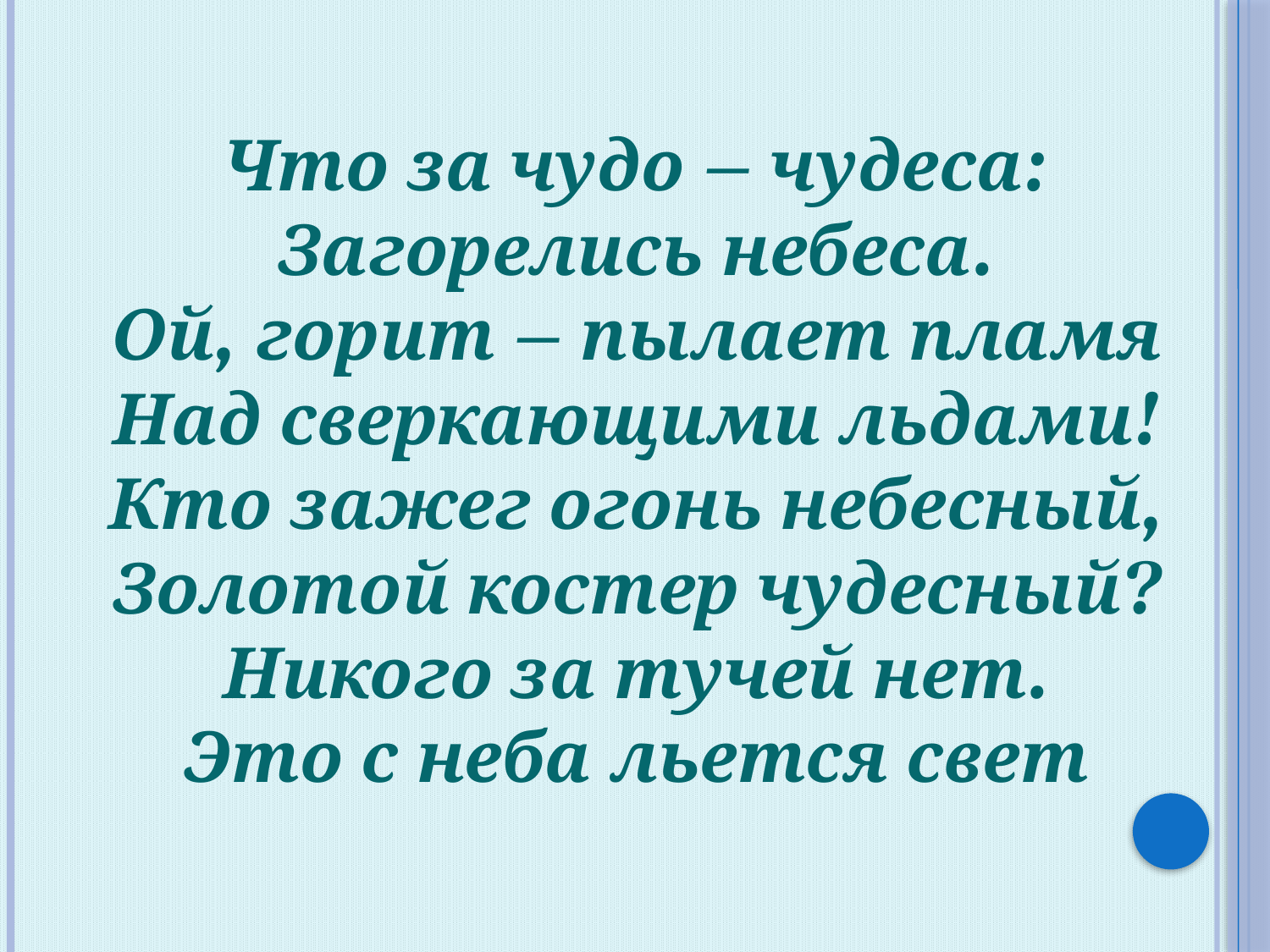

# Что за чудо – чудеса: Загорелись небеса. Ой, горит – пылает пламя Над сверкающими льдами! Кто зажег огонь небесный, Золотой костер чудесный? Никого за тучей нет. Это с неба льется свет